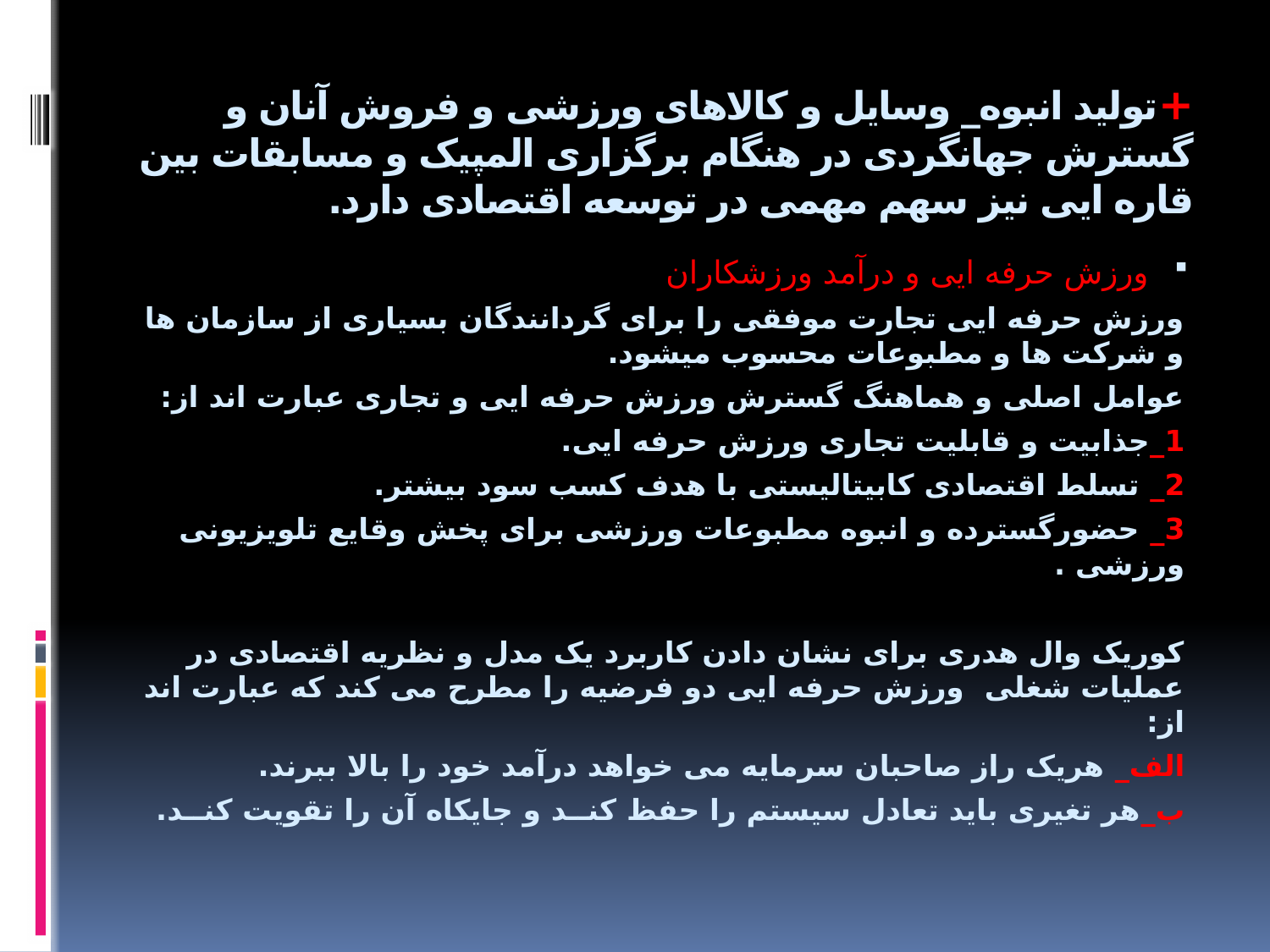

# +تولید انبوه_ وسایل و کالاهای ورزشی و فروش آنان و گسترش جهانگردی در هنگام برگزاری المپیک و مسابقات بین قاره ایی نیز سهم مهمی در توسعه اقتصادی دارد.
ورزش حرفه ایی و درآمد ورزشکاران
ورزش حرفه ایی تجارت موفقی را برای گردانندگان بسیاری از سازمان ها و شرکت ها و مطبوعات محسوب میشود.
عوامل اصلی و هماهنگ گسترش ورزش حرفه ایی و تجاری عبارت اند از:
1_جذابیت و قابلیت تجاری ورزش حرفه ایی.
2_ تسلط اقتصادی کابیتالیستی با هدف کسب سود بیشتر.
3_ حضورگسترده و انبوه مطبوعات ورزشی برای پخش وقایع تلویزیونی ورزشی .

کوریک وال هدری برای نشان دادن کاربرد یک مدل و نظریه اقتصادی در عملیات شغلی  ورزش حرفه ایی دو فرضیه را مطرح می کند که عبارت اند از:
الف_ هریک راز صاحبان سرمایه می خواهد درآمد خود را بالا ببرند.
ب_هر تغیری باید تعادل سیستم را حفظ کنــد و جایکاه آن را تقویت کنــد.